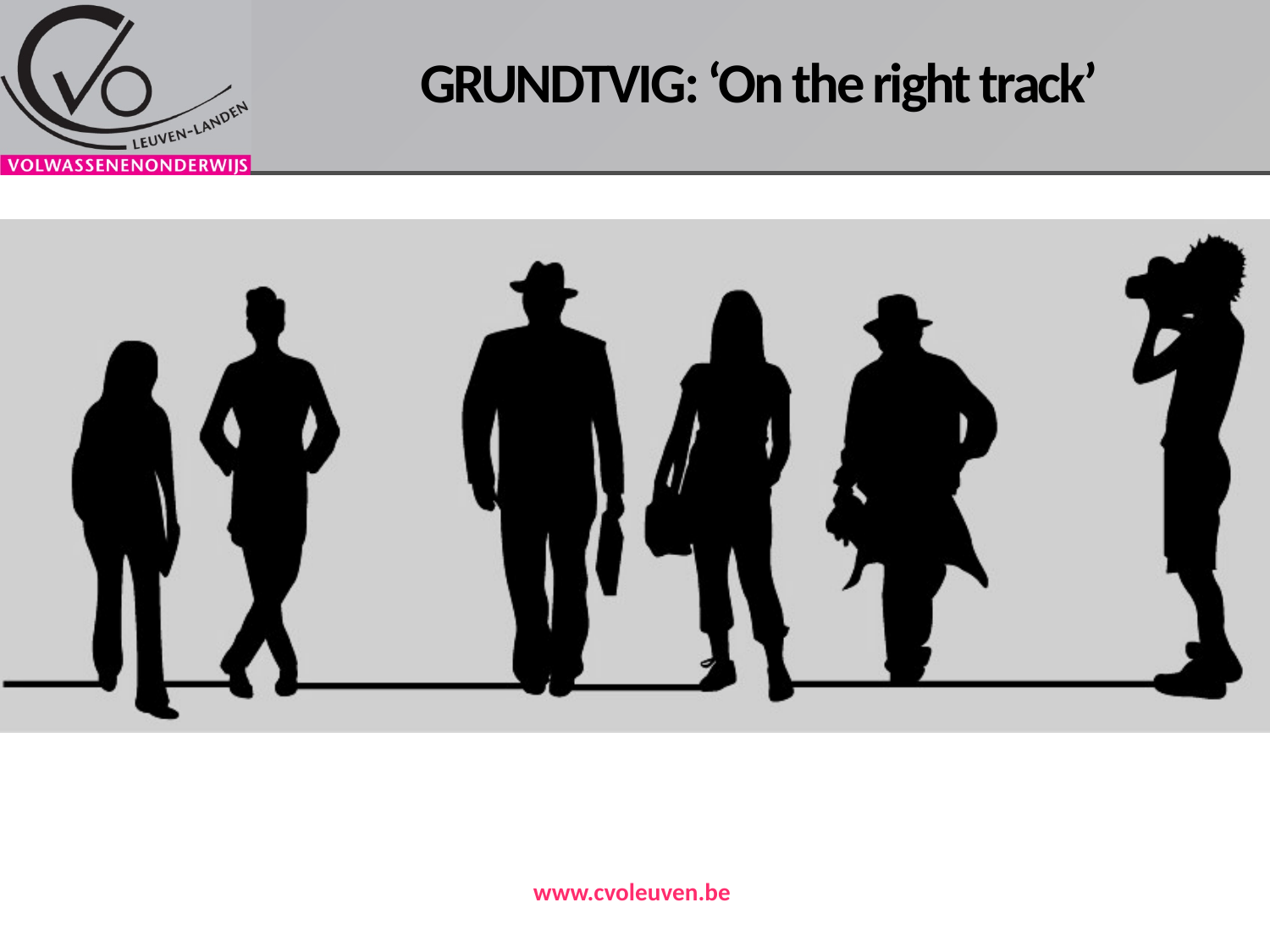

# GRUNDTVIG: ‘On the right track’
www.cvoleuven.be